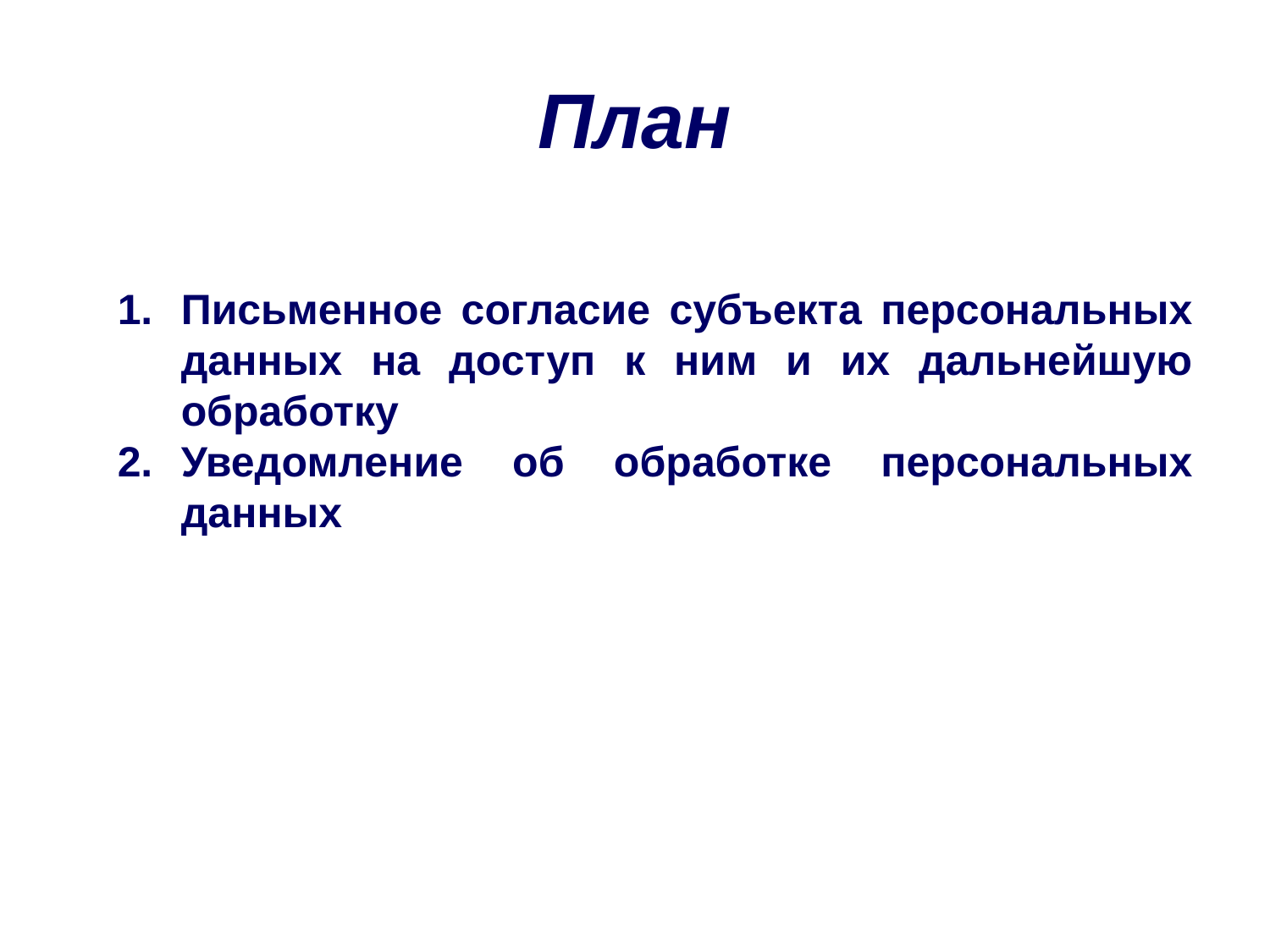

# План
Письменное согласие субъекта персональных данных на доступ к ним и их дальнейшую обработку
Уведомление об обработке персональных данных